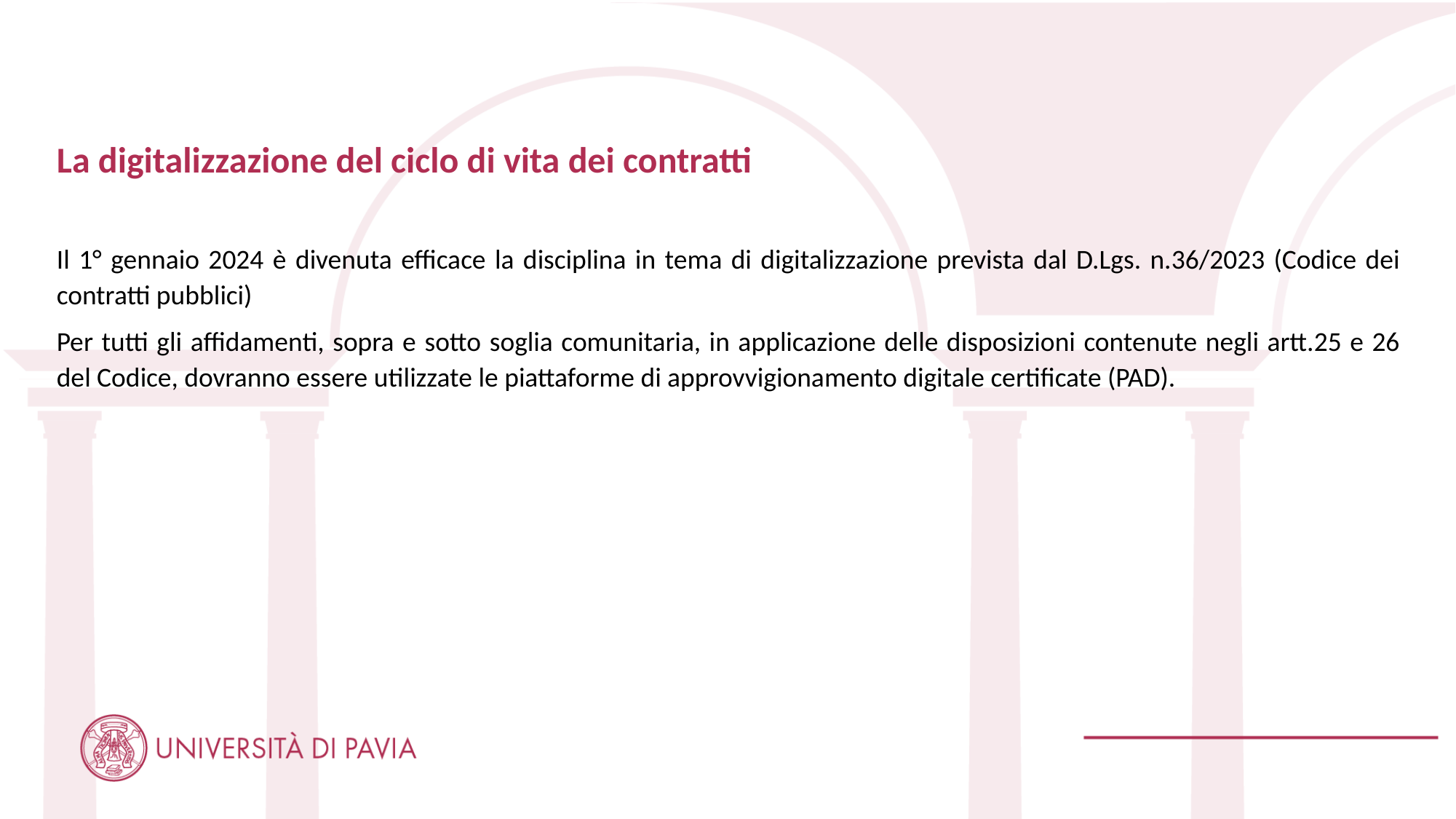

La digitalizzazione del ciclo di vita dei contratti

Il 1° gennaio 2024 è divenuta efficace la disciplina in tema di digitalizzazione prevista dal D.Lgs. n.36/2023 (Codice dei contratti pubblici)
Per tutti gli affidamenti, sopra e sotto soglia comunitaria, in applicazione delle disposizioni contenute negli artt.25 e 26 del Codice, dovranno essere utilizzate le piattaforme di approvvigionamento digitale certificate (PAD).